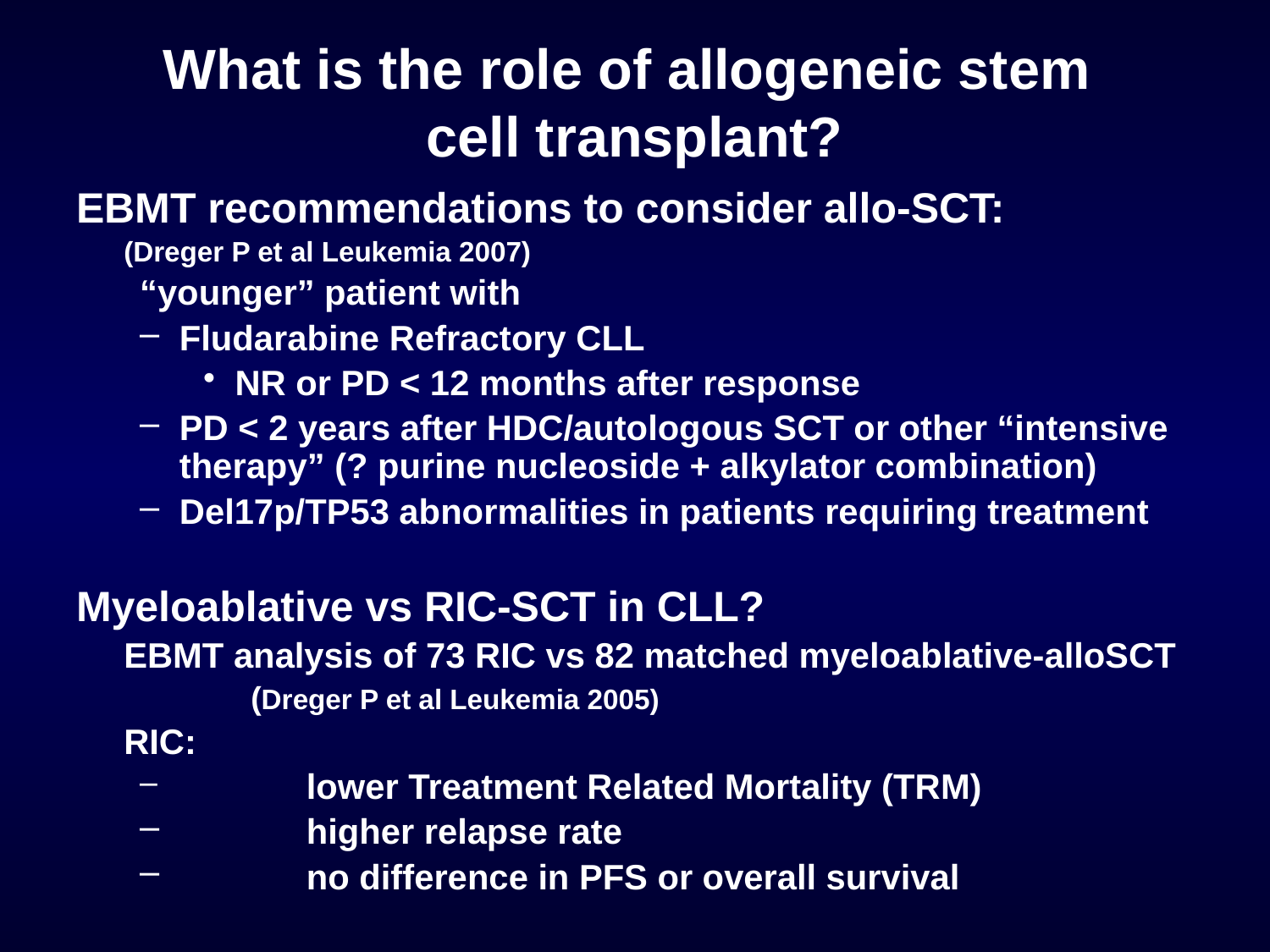

# What is the role of allogeneic stem cell transplant?
EBMT recommendations to consider allo-SCT:
	(Dreger P et al Leukemia 2007)
“younger” patient with
Fludarabine Refractory CLL
NR or PD < 12 months after response
PD < 2 years after HDC/autologous SCT or other “intensive 	therapy” (? purine nucleoside + alkylator combination)
Del17p/TP53 abnormalities in patients requiring treatment

Myeloablative vs RIC-SCT in CLL?
	EBMT analysis of 73 RIC vs 82 matched myeloablative-alloSCT
		(Dreger P et al Leukemia 2005)
	RIC:
	lower Treatment Related Mortality (TRM)
	higher relapse rate
	no difference in PFS or overall survival